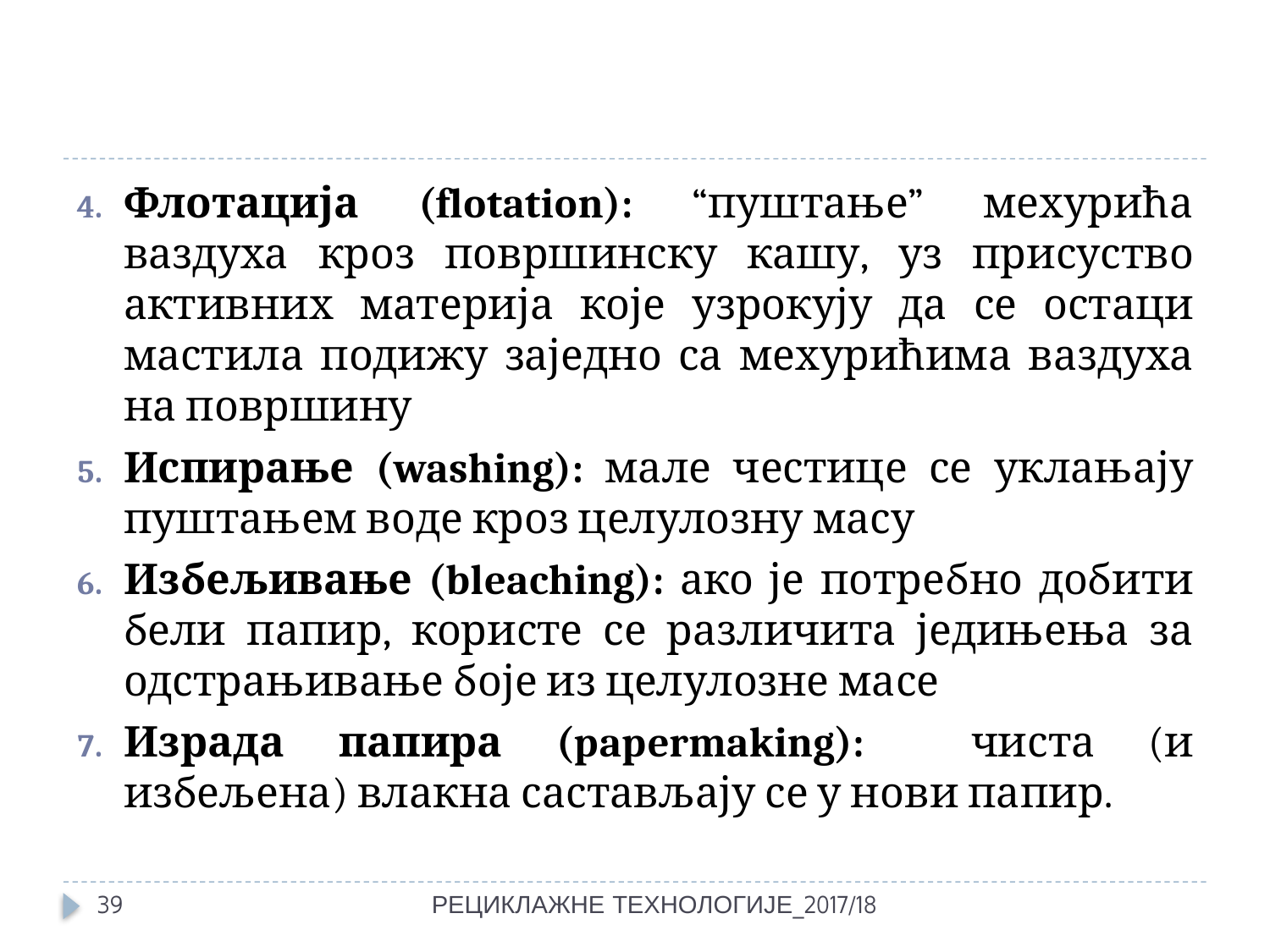

#
Флотација (flotation): “пуштање” мехурића ваздуха кроз површинску кашу, уз присуство активних материја које узрокују да се остаци мастила подижу заједно са мехурићима ваздуха на површину
Испирање (washing): мале честице се уклањају пуштањем воде кроз целулозну масу
Избељивање (bleaching): ако је потребно добити бели папир, користе се различита једињења за одстрањивање боје из целулозне масе
Израда папира (papermaking):  чиста (и избељена) влакна састављају се у нови папир.
39
РЕЦИКЛАЖНЕ ТЕХНОЛОГИЈЕ_2017/18